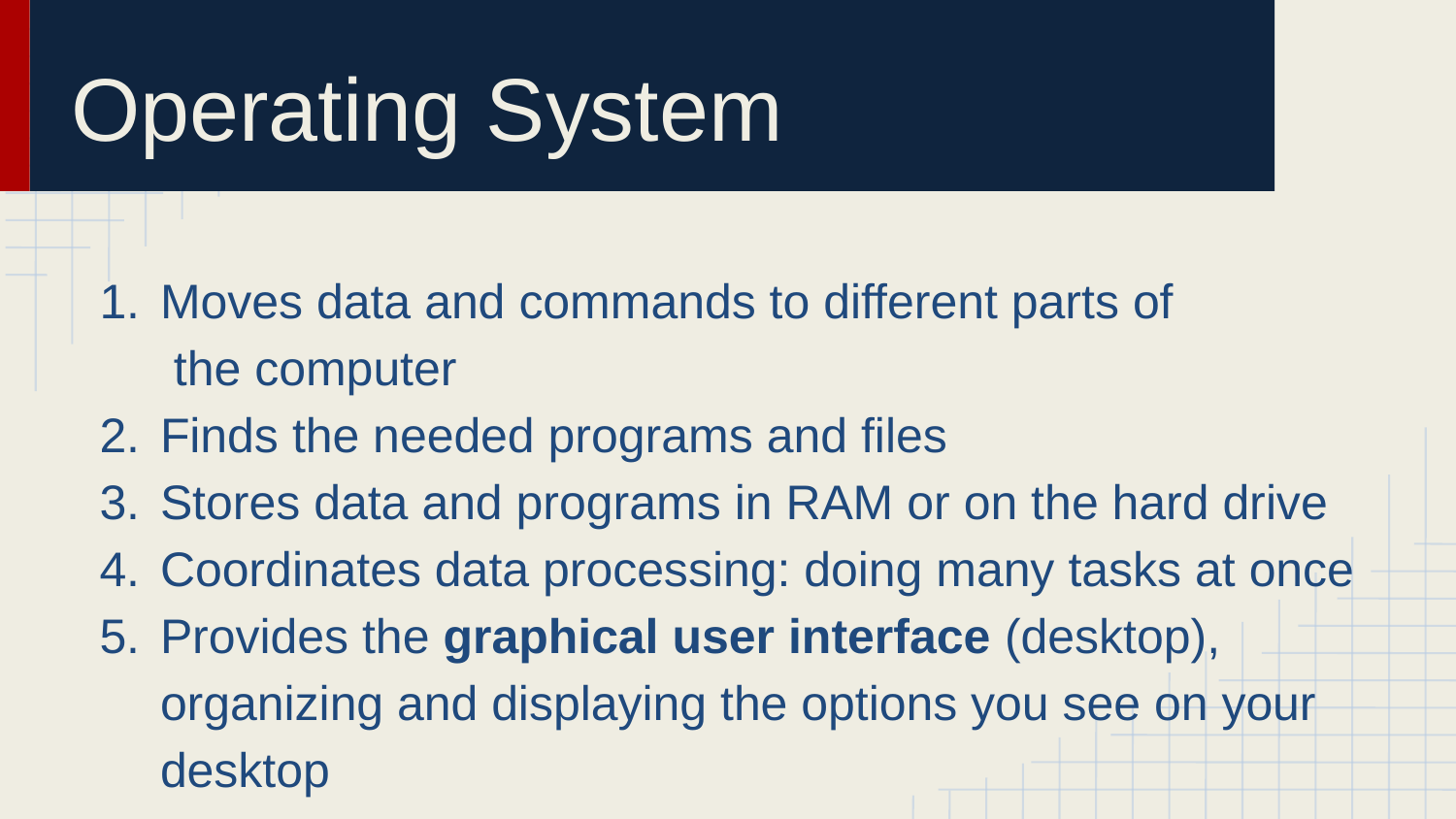

# Operating System

Moves data and commands to different parts of
 the computer
Finds the needed programs and files
Stores data and programs in RAM or on the hard drive
Coordinates data processing: doing many tasks at once
Provides the graphical user interface (desktop), organizing and displaying the options you see on your desktop